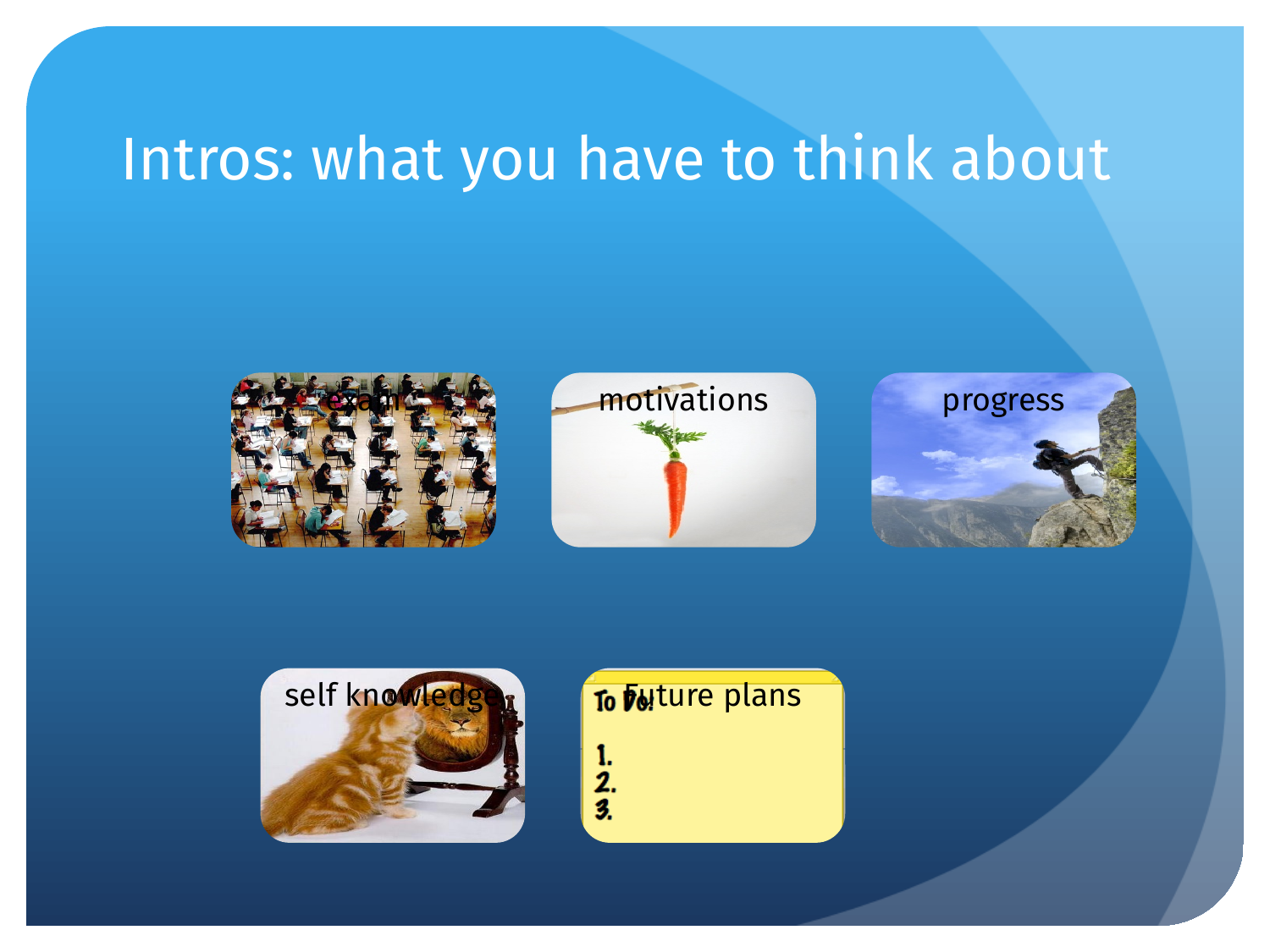

# Intros: what you have to think about
exam
motivations
progress
Future plans
self knowledge